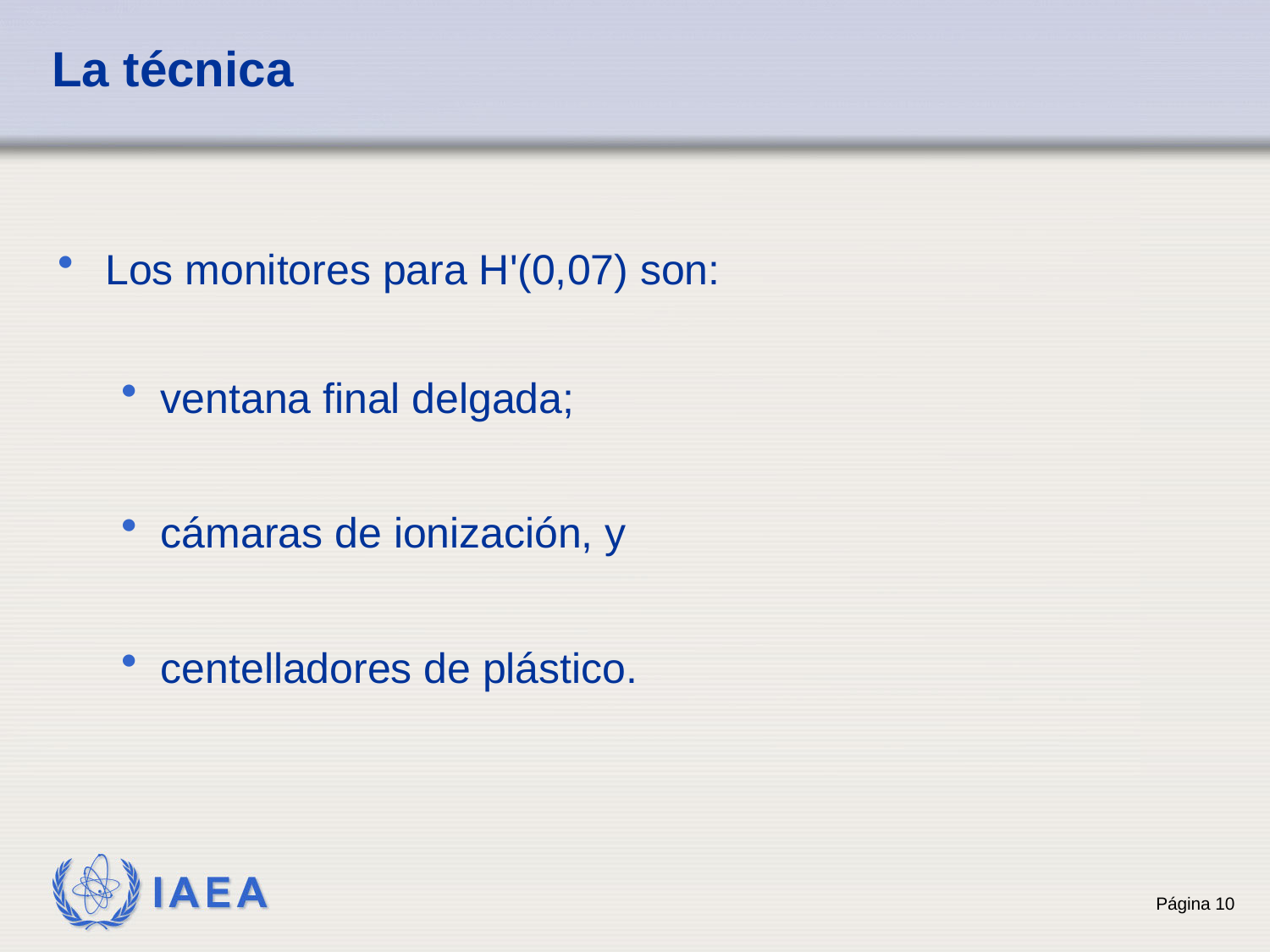

# La técnica
Los monitores para H'(0,07) son:

ventana final delgada;

cámaras de ionización, y

centelladores de plástico.

10